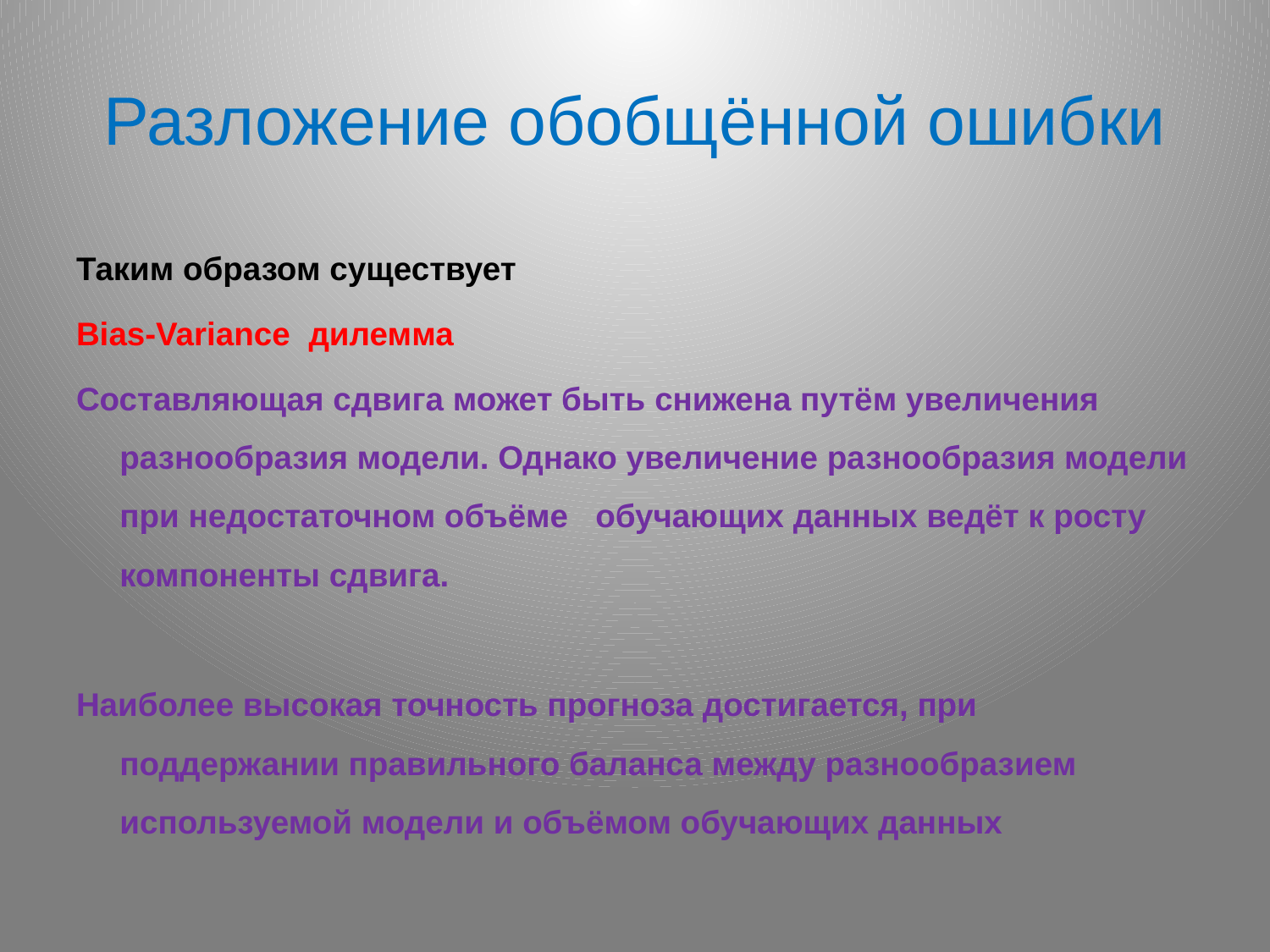

# Разложение обобщённой ошибки
Таким образом существует
Bias-Variance  дилемма
Составляющая сдвига может быть снижена путём увеличения разнообразия модели. Однако увеличение разнообразия модели при недостаточном объёме   обучающих данных ведёт к росту компоненты сдвига.

Наиболее высокая точность прогноза достигается, при поддержании правильного баланса между разнообразием используемой модели и объёмом обучающих данных